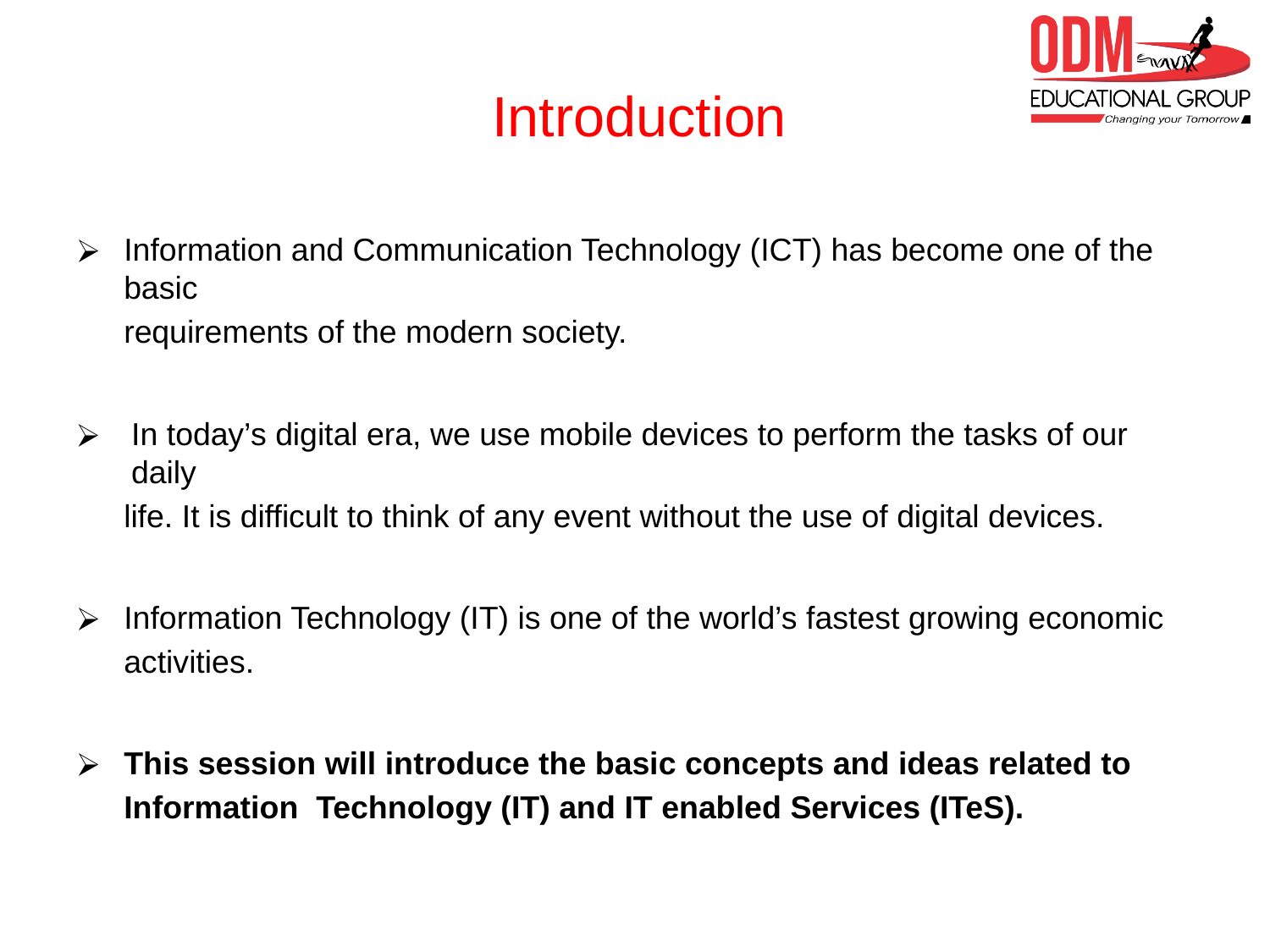

# Introduction
Information and Communication Technology (ICT) has become one of the basic
requirements of the modern society.

In today’s digital era, we use mobile devices to perform the tasks of our daily
life. It is difficult to think of any event without the use of digital devices.

Information Technology (IT) is one of the world’s fastest growing economic
activities.

This session will introduce the basic concepts and ideas related to Information  Technology (IT) and IT enabled Services (ITeS).